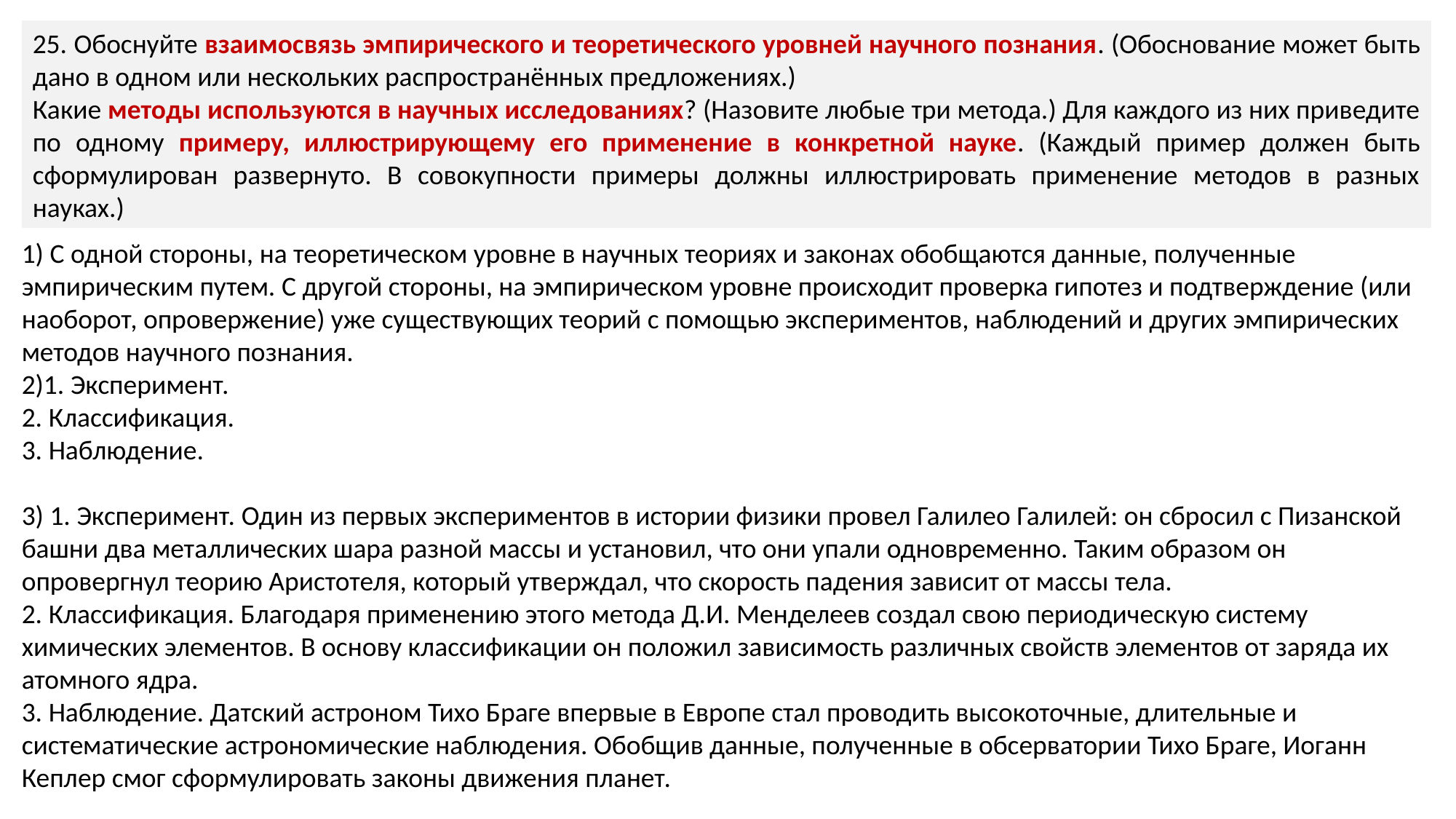

25. Обоснуйте взаимосвязь эмпирического и теоретического уровней научного познания. (Обоснование может быть дано в одном или нескольких распространённых предложениях.)
Какие методы используются в научных исследованиях? (Назовите любые три метода.) Для каждого из них приведите по одному примеру, иллюстрирующему его применение в конкретной науке. (Каждый пример должен быть сформулирован развернуто. В совокупности примеры должны иллюстрировать применение методов в разных науках.)
1) С одной стороны, на теоретическом уровне в научных теориях и законах обобщаются данные, полученные эмпирическим путем. С другой стороны, на эмпирическом уровне происходит проверка гипотез и подтверждение (или наоборот, опровержение) уже существующих теорий с помощью экспериментов, наблюдений и других эмпирических методов научного познания.
2)1. Эксперимент.
2. Классификация.
3. Наблюдение.

3) 1. Эксперимент. Один из первых экспериментов в истории физики провел Галилео Галилей: он сбросил с Пизанской башни два металлических шара разной массы и установил, что они упали одновременно. Таким образом он опровергнул теорию Аристотеля, который утверждал, что скорость падения зависит от массы тела.
2. Классификация. Благодаря применению этого метода Д.И. Менделеев создал свою периодическую систему химических элементов. В основу классификации он положил зависимость различных свойств элементов от заряда их атомного ядра.
3. Наблюдение. Датский астроном Тихо Браге впервые в Европе стал проводить высокоточные, длительные и систематические астрономические наблюдения. Обобщив данные, полученные в обсерватории Тихо Браге, Иоганн Кеплер смог сформулировать законы движения планет.